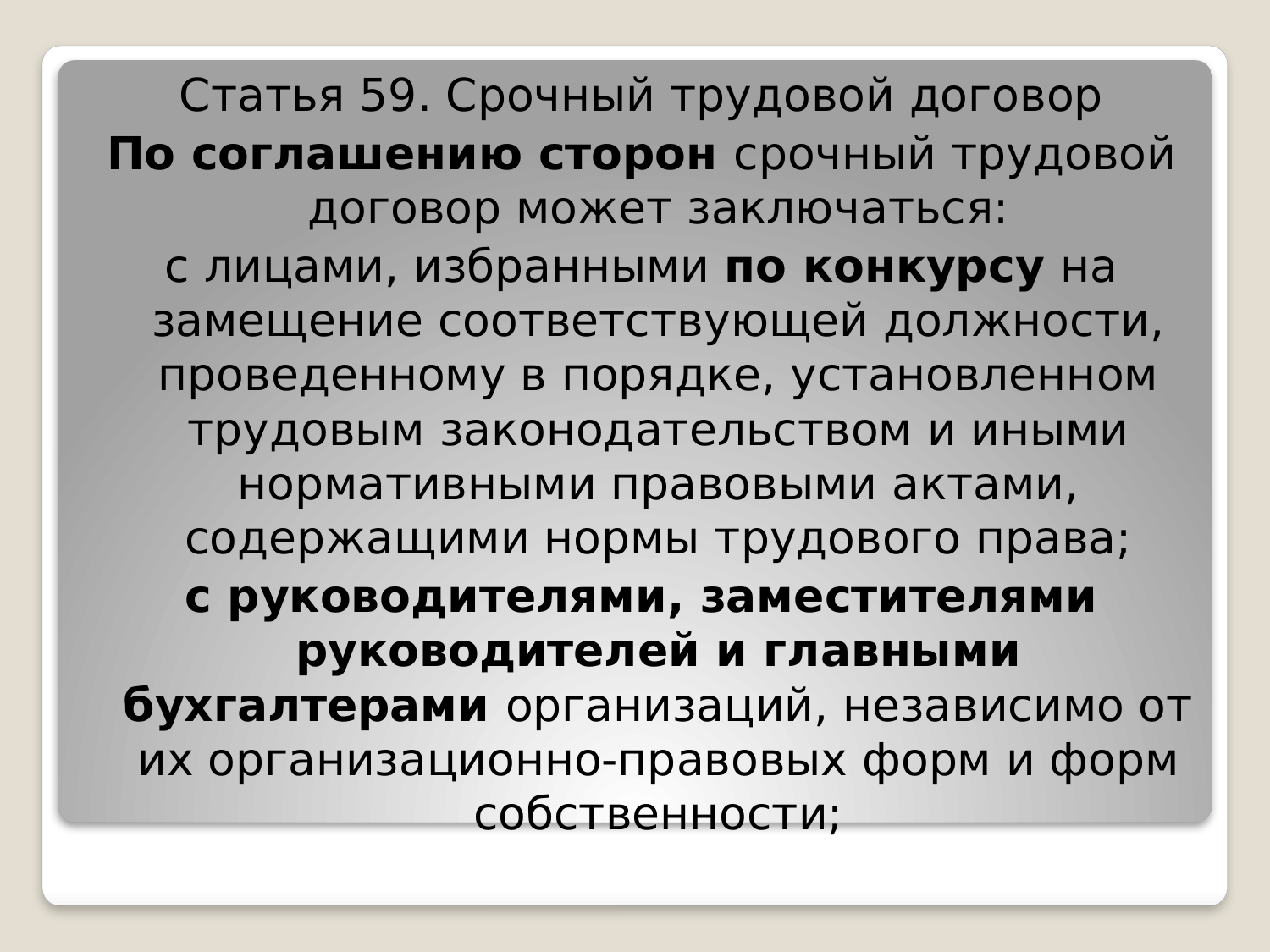

Статья 59. Срочный трудовой договор
По соглашению сторон срочный трудовой договор может заключаться:
с лицами, избранными по конкурсу на замещение соответствующей должности, проведенному в порядке, установленном трудовым законодательством и иными нормативными правовыми актами, содержащими нормы трудового права;
с руководителями, заместителями руководителей и главными бухгалтерами организаций, независимо от их организационно-правовых форм и форм собственности;